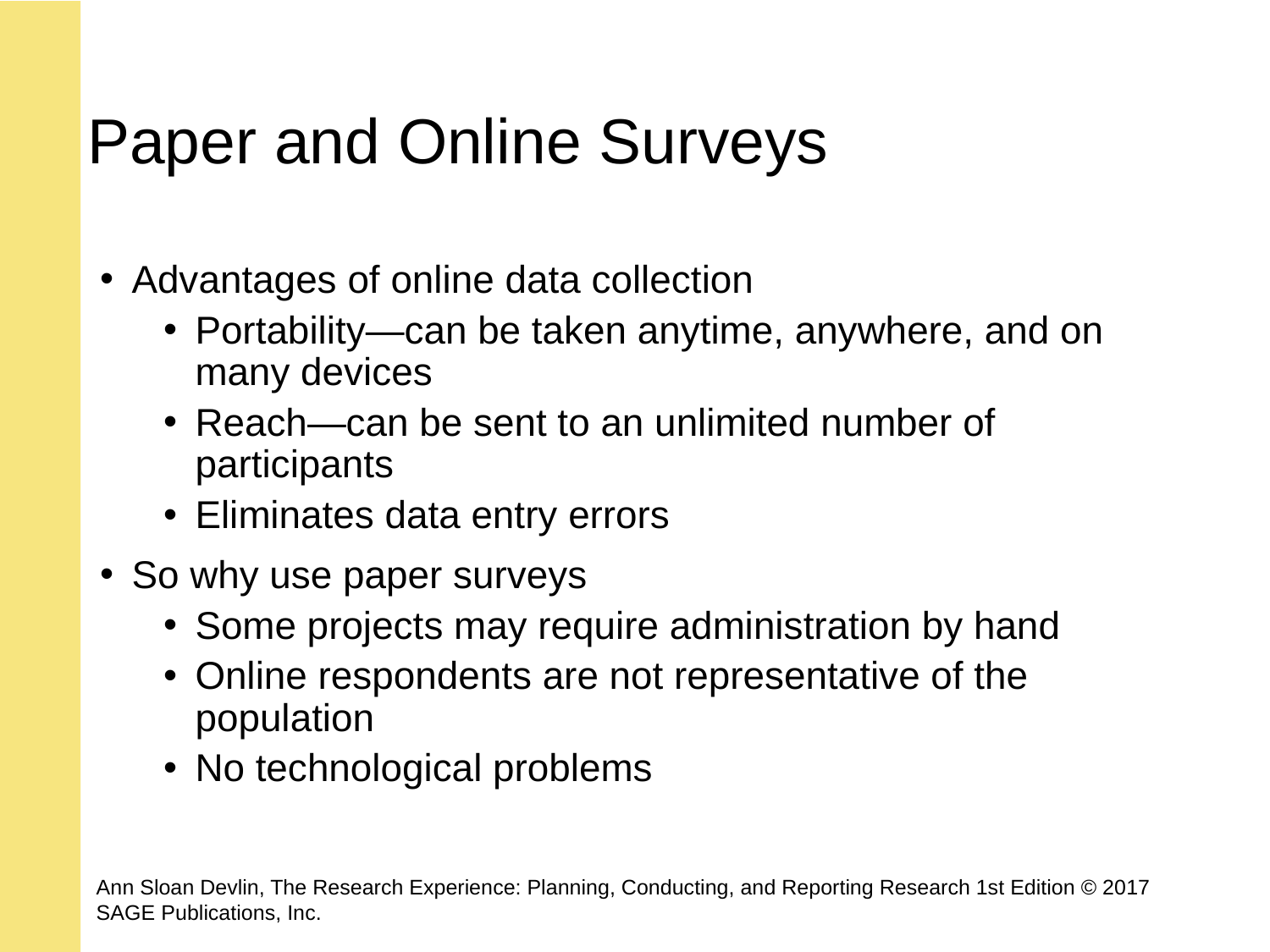

# Paper and Online Surveys
Advantages of online data collection
Portability—can be taken anytime, anywhere, and on many devices
Reach—can be sent to an unlimited number of participants
Eliminates data entry errors
So why use paper surveys
Some projects may require administration by hand
Online respondents are not representative of the population
No technological problems